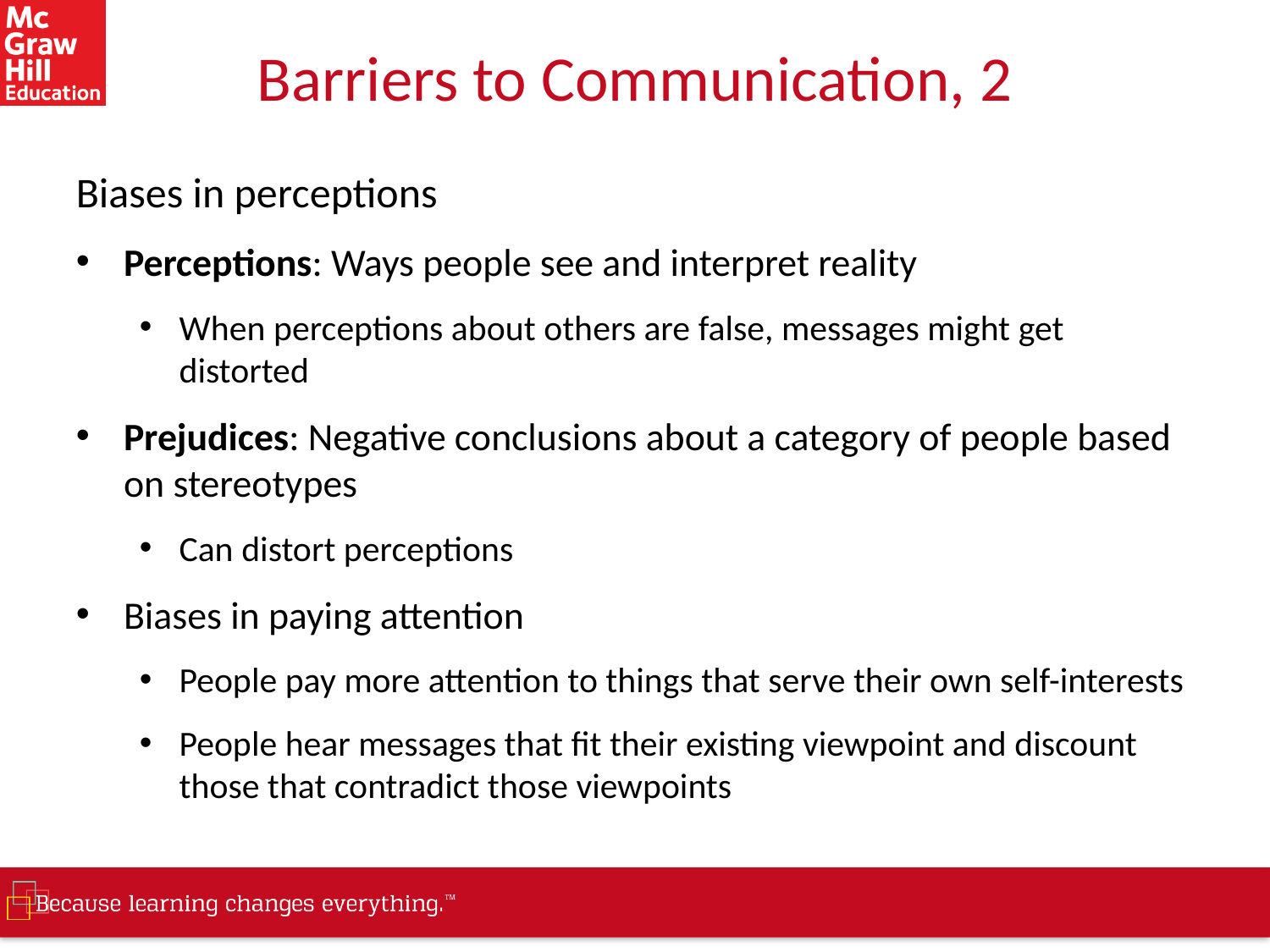

# Barriers to Communication, 2
Biases in perceptions
Perceptions: Ways people see and interpret reality
When perceptions about others are false, messages might get distorted
Prejudices: Negative conclusions about a category of people based on stereotypes
Can distort perceptions
Biases in paying attention
People pay more attention to things that serve their own self-interests
People hear messages that fit their existing viewpoint and discount those that contradict those viewpoints